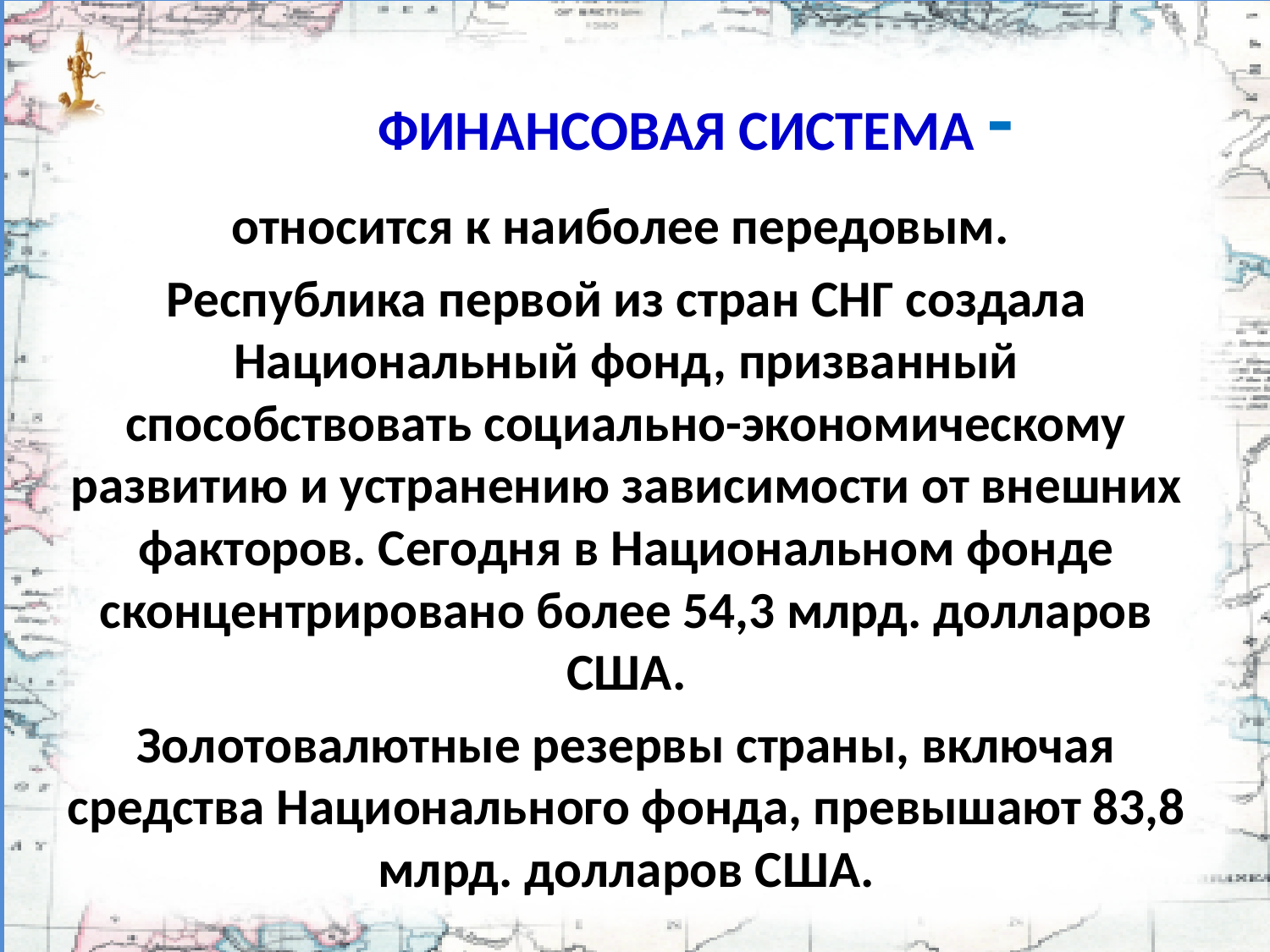

# ФИНАНСОВАЯ СИСТЕМА -
относится к наиболее передовым.
Республика первой из стран СНГ создала Национальный фонд, призванный способствовать социально-экономическому развитию и устранению зависимости от внешних факторов. Сегодня в Национальном фонде сконцентрировано более 54,3 млрд. долларов США.
Золотовалютные резервы страны, включая средства Националь­ного фонда, превышают 83,8 млрд. долларов США.